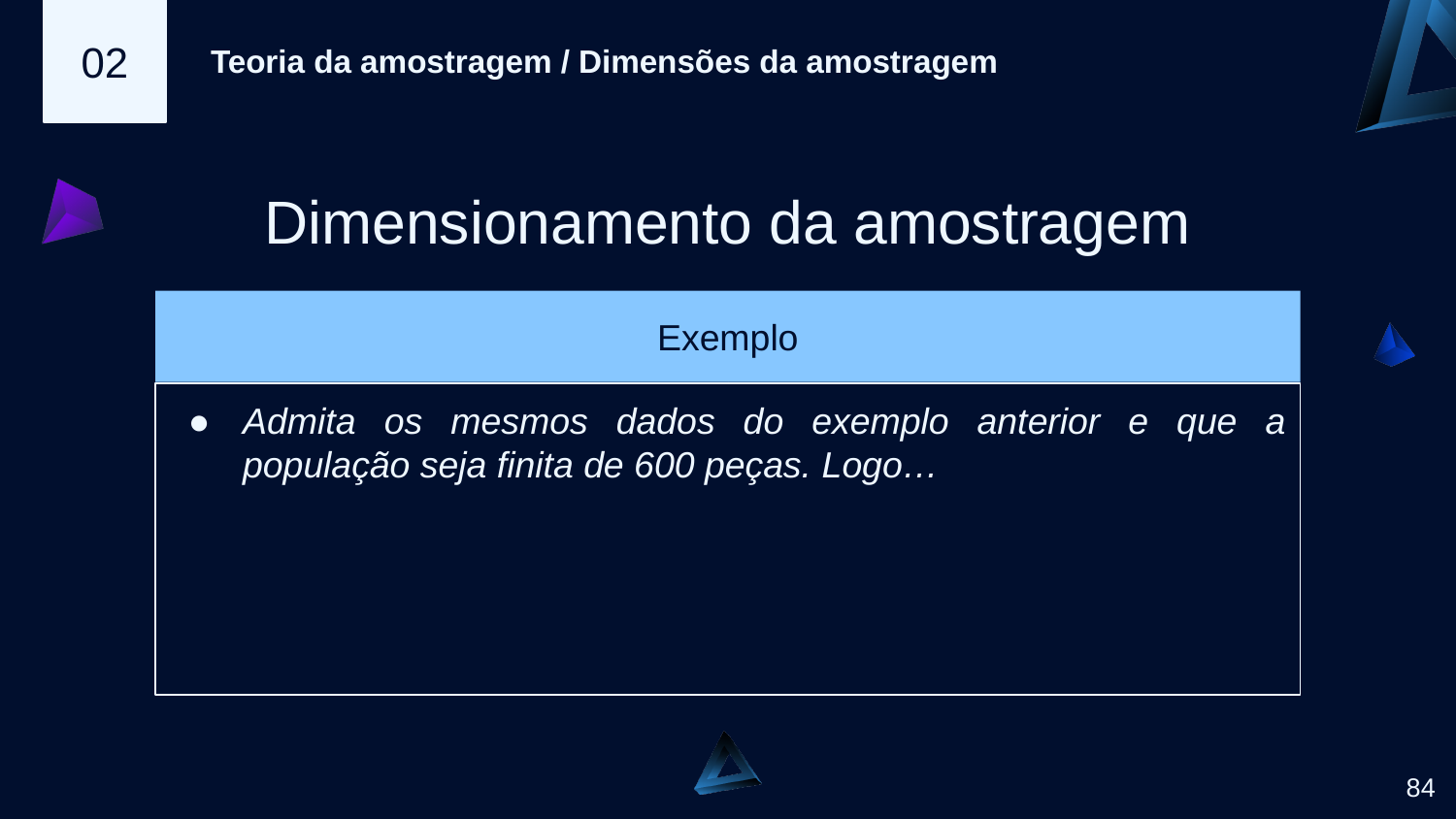

02
Teoria da amostragem / Dimensões da amostragem
Dimensionamento da amostragem
# Exemplo
Admita os mesmos dados do exemplo anterior e que a população seja finita de 600 peças. Logo…
84